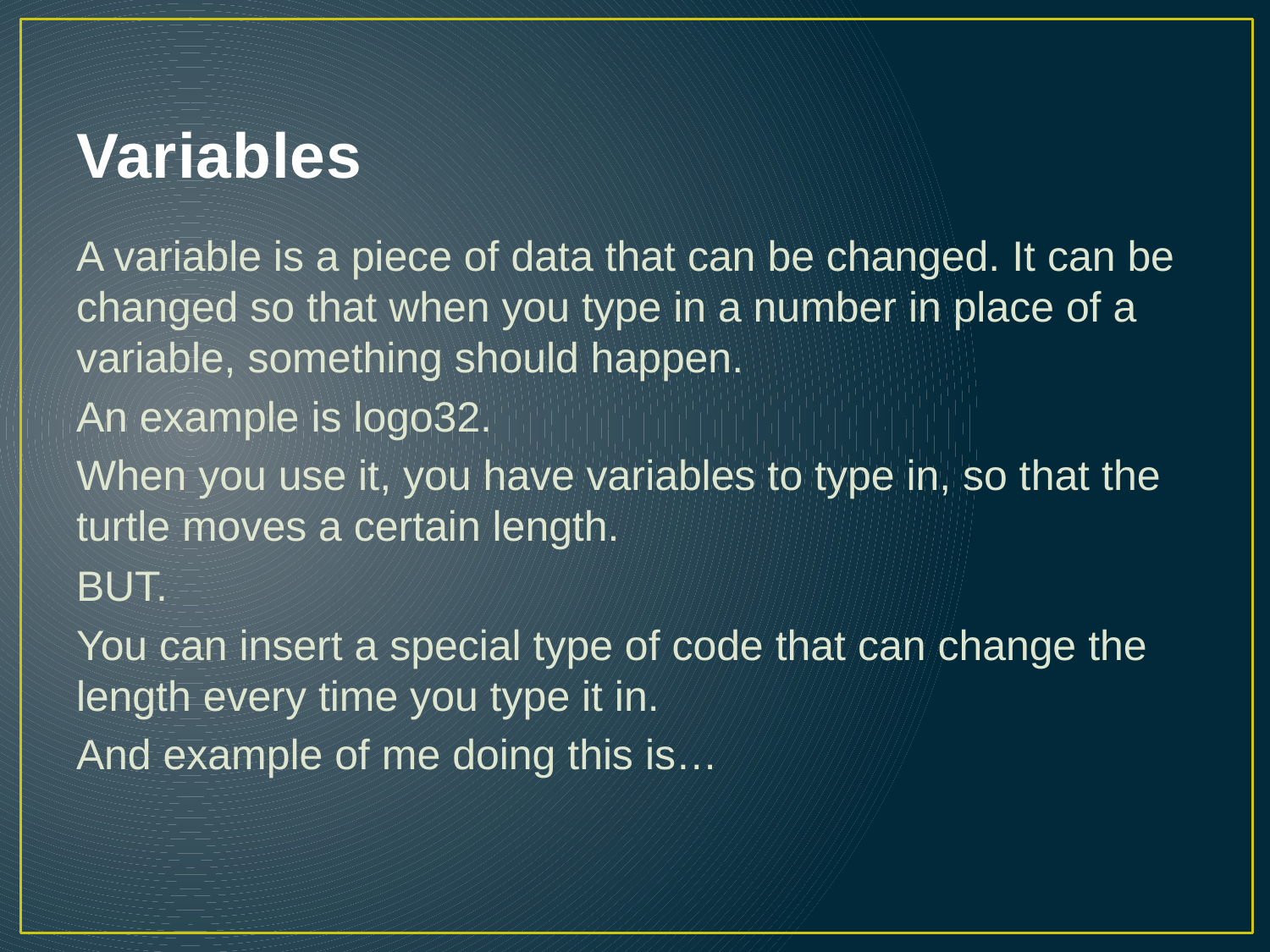

# Variables
A variable is a piece of data that can be changed. It can be changed so that when you type in a number in place of a variable, something should happen.
An example is logo32.
When you use it, you have variables to type in, so that the turtle moves a certain length.
BUT.
You can insert a special type of code that can change the length every time you type it in.
And example of me doing this is…